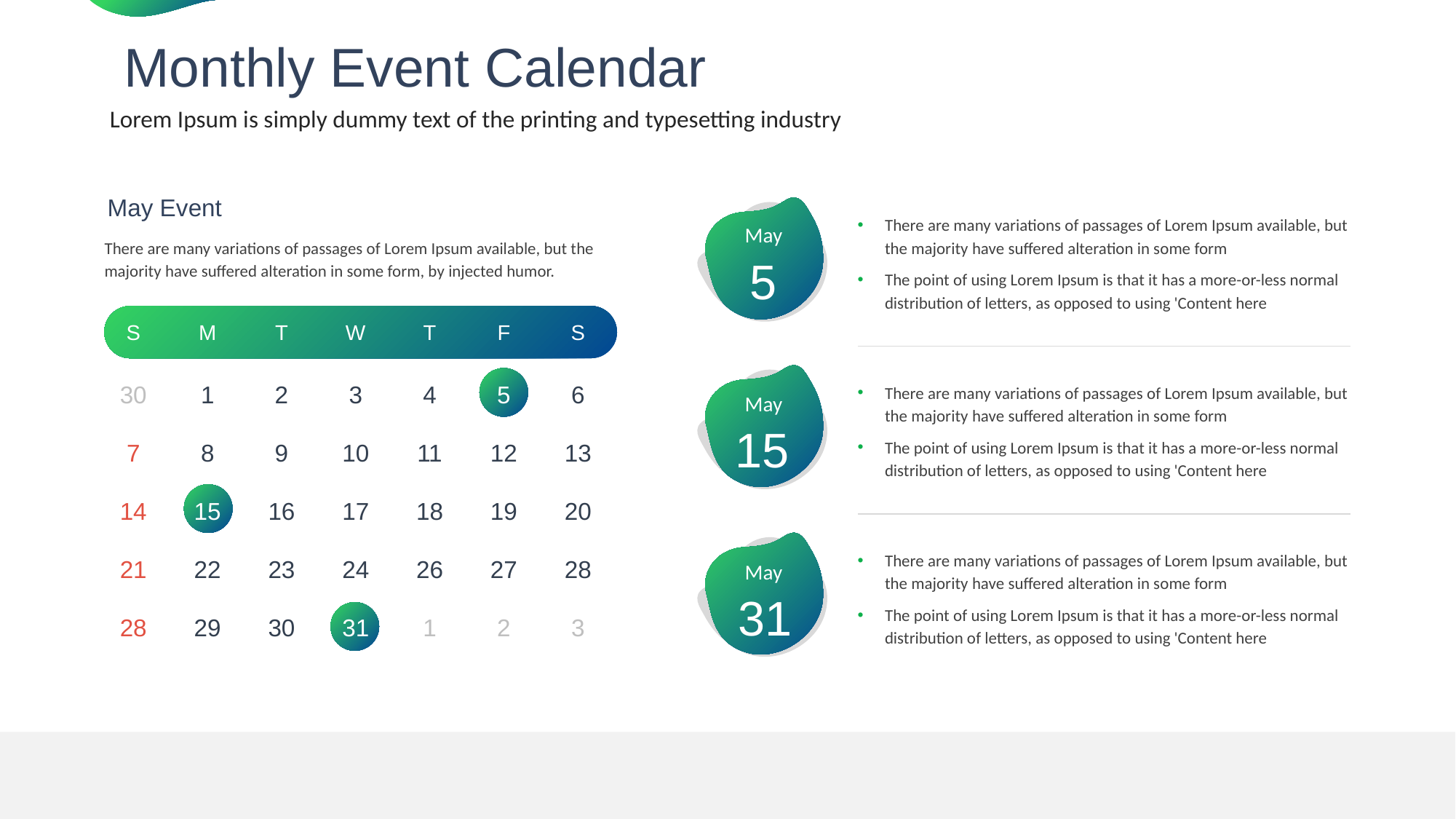

Monthly Event Calendar
Lorem Ipsum is simply dummy text of the printing and typesetting industry
May Event

There are many variations of passages of Lorem Ipsum available, but the majority have suffered alteration in some form
The point of using Lorem Ipsum is that it has a more-or-less normal distribution of letters, as opposed to using 'Content here
May
There are many variations of passages of Lorem Ipsum available, but the majority have suffered alteration in some form, by injected humor.
5

S
M
T
W
T
F
S

30

7

14

21

28
1

8

15

22

29
2

9

16

23

30
3

10

17

24

31
4

11

18

26

1
5

12

19

27

2
6

13

20

28

3
There are many variations of passages of Lorem Ipsum available, but the majority have suffered alteration in some form
The point of using Lorem Ipsum is that it has a more-or-less normal distribution of letters, as opposed to using 'Content here
May
15

There are many variations of passages of Lorem Ipsum available, but the majority have suffered alteration in some form
The point of using Lorem Ipsum is that it has a more-or-less normal distribution of letters, as opposed to using 'Content here
May
31